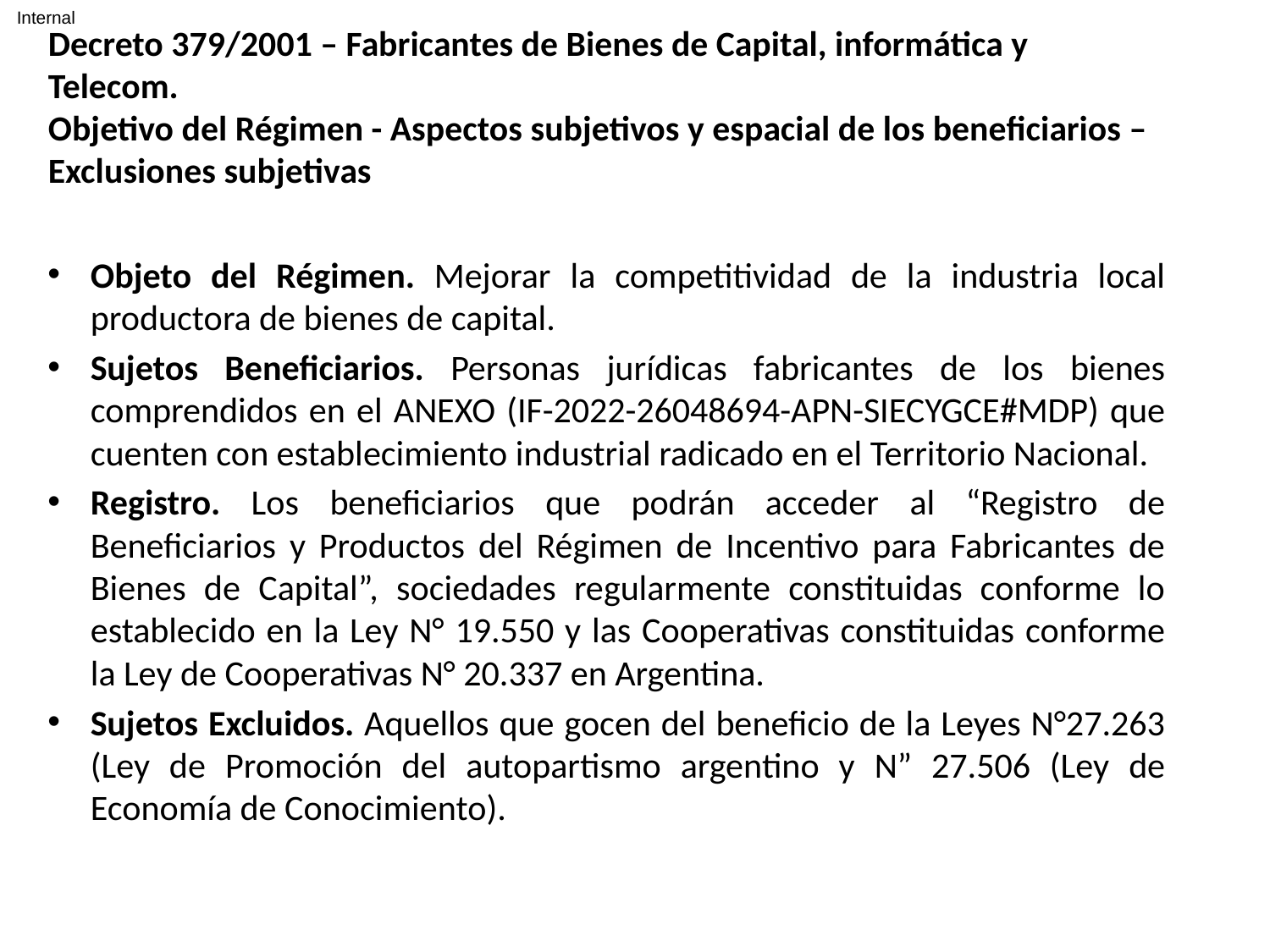

# Decreto 379/2001 – Fabricantes de Bienes de Capital, informática y Telecom. Objetivo del Régimen - Aspectos subjetivos y espacial de los beneficiarios – Exclusiones subjetivas
Objeto del Régimen. Mejorar la competitividad de la industria local productora de bienes de capital.
Sujetos Beneficiarios. Personas jurídicas fabricantes de los bienes comprendidos en el ANEXO (IF-2022-26048694-APN-SIECYGCE#MDP) que cuenten con establecimiento industrial radicado en el Territorio Nacional.
Registro. Los beneficiarios que podrán acceder al “Registro de Beneficiarios y Productos del Régimen de Incentivo para Fabricantes de Bienes de Capital”, sociedades regularmente constituidas conforme lo establecido en la Ley N° 19.550 y las Cooperativas constituidas conforme la Ley de Cooperativas N° 20.337 en Argentina.
Sujetos Excluidos. Aquellos que gocen del beneficio de la Leyes N°27.263 (Ley de Promoción del autopartismo argentino y N” 27.506 (Ley de Economía de Conocimiento).